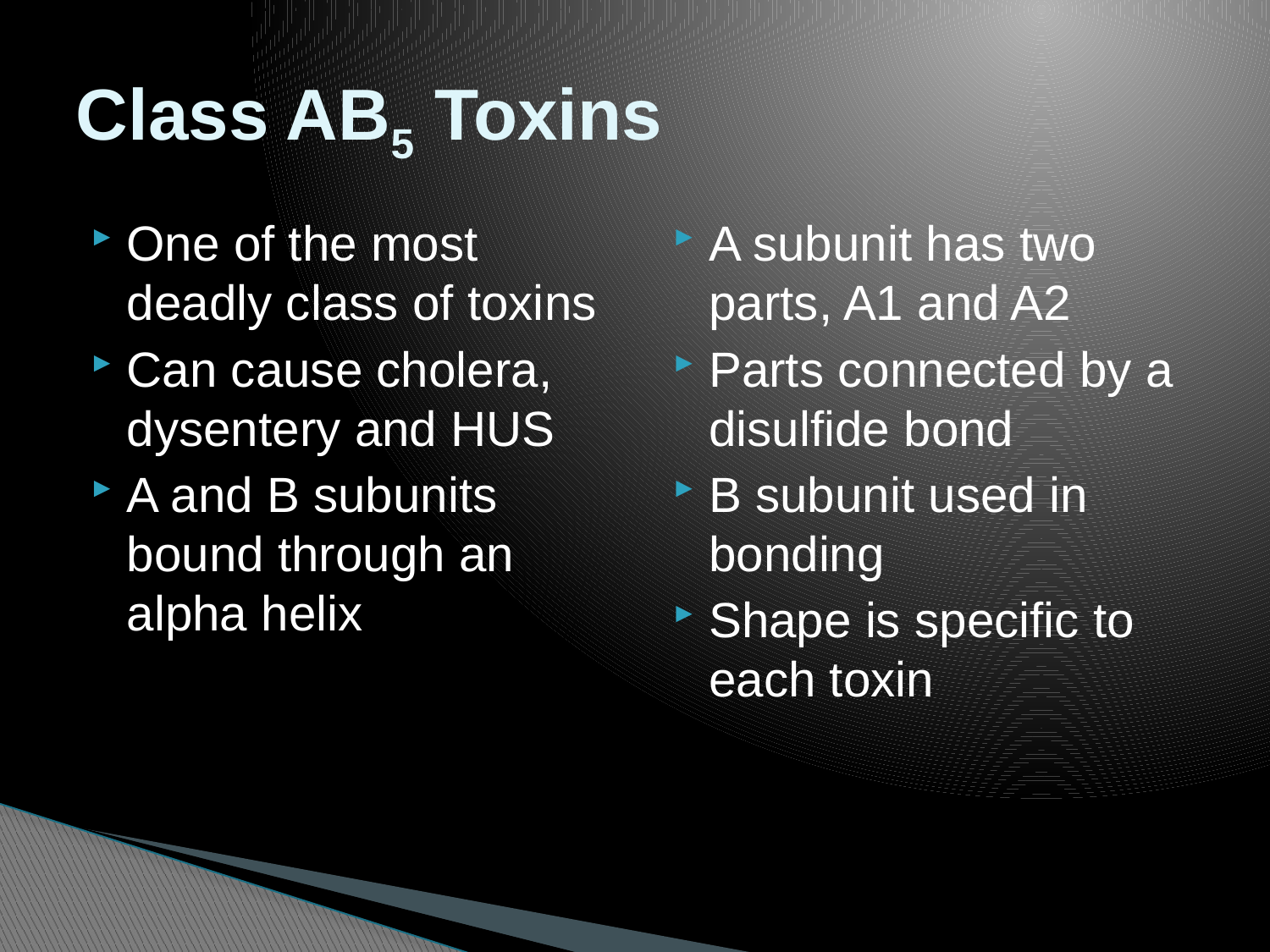

# Class AB5 Toxins
One of the most deadly class of toxins
Can cause cholera, dysentery and HUS
A and B subunits bound through an alpha helix

A subunit has two parts, A1 and A2
Parts connected by a disulfide bond
B subunit used in bonding
Shape is specific to each toxin